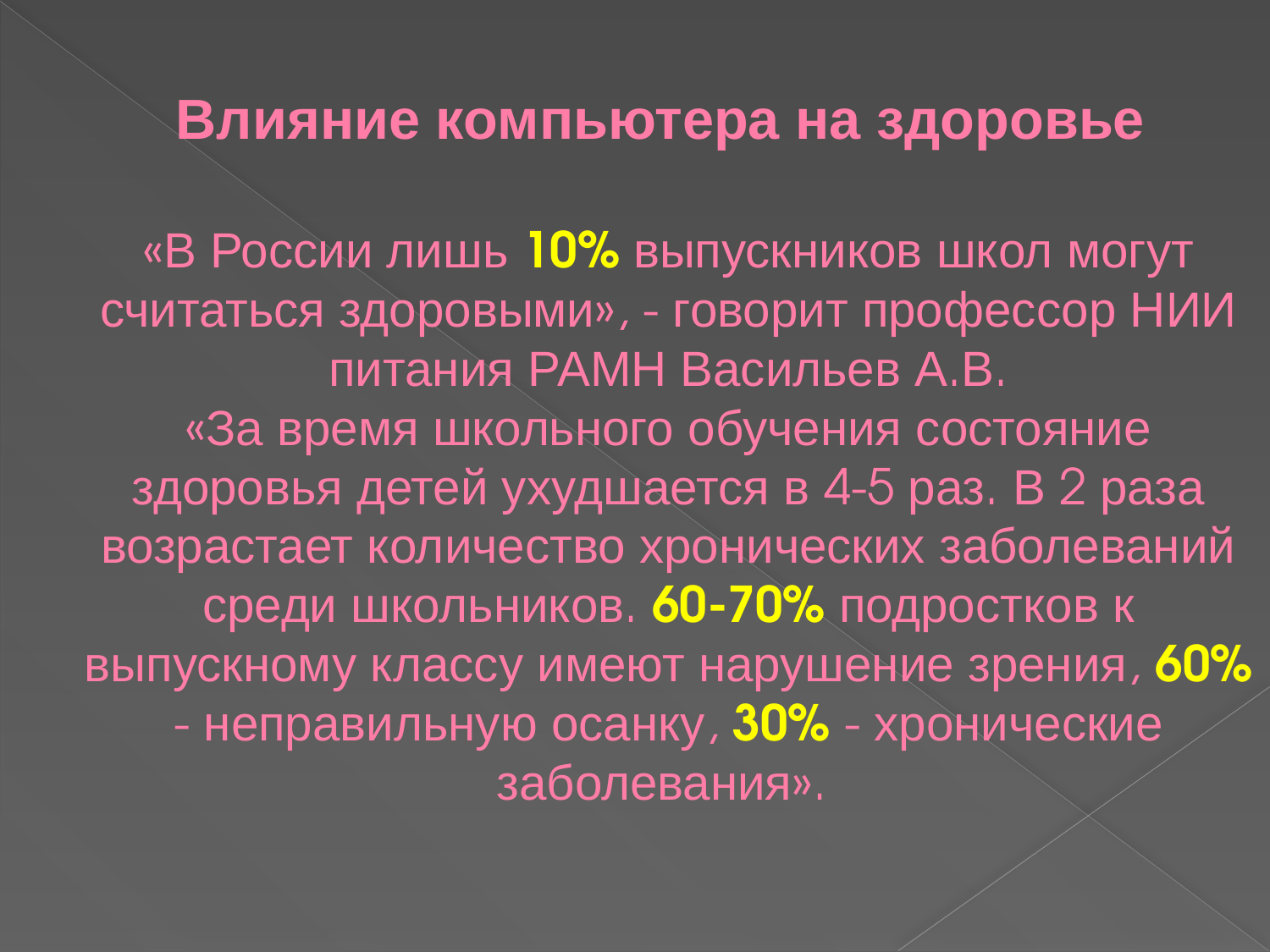

# Влияние компьютера на здоровье «В России лишь 10% выпускников школ могут считаться здоровыми», - говорит профессор НИИ питания РАМН Васильев А.В. «За время школьного обучения состояние здоровья детей ухудшается в 4-5 раз. В 2 раза возрастает количество хронических заболеваний среди школьников. 60-70% подростков к выпускному классу имеют нарушение зрения, 60% - неправильную осанку, 30% - хронические заболевания».